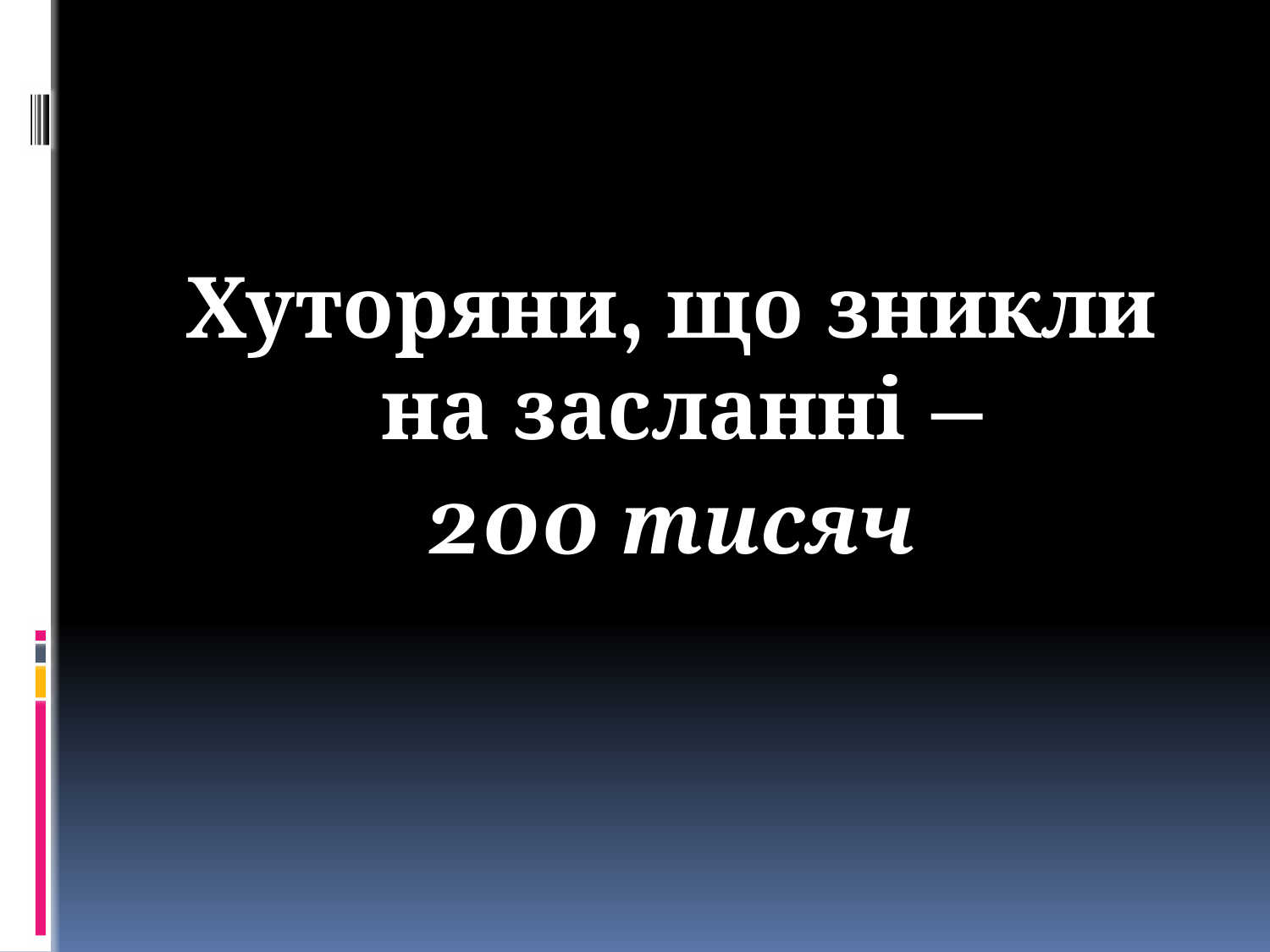

#
Хуторяни, що зникли на засланні –
200 тисяч